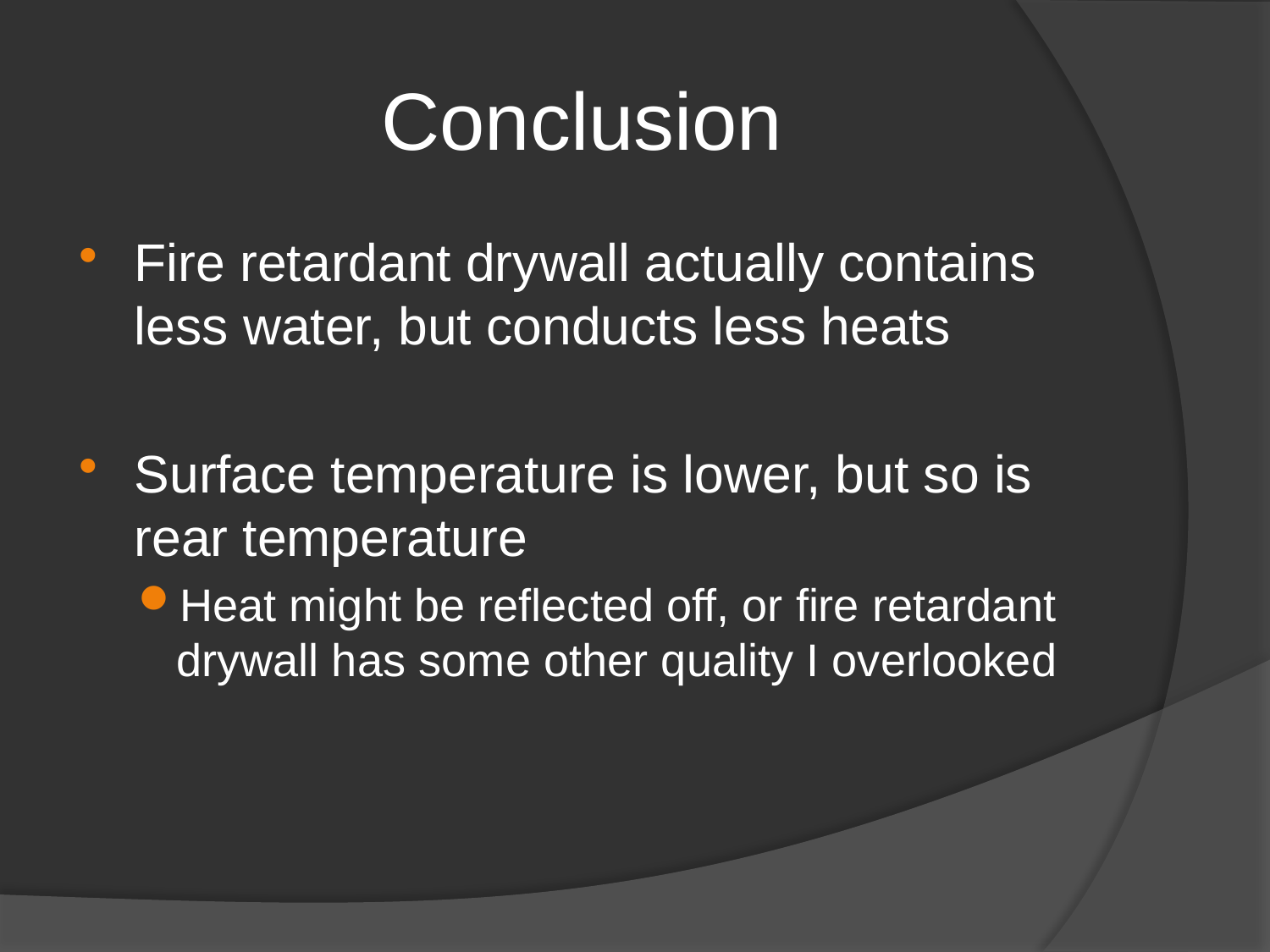

# Conclusion
Fire retardant drywall actually contains less water, but conducts less heats

Surface temperature is lower, but so is rear temperature
Heat might be reflected off, or fire retardant drywall has some other quality I overlooked